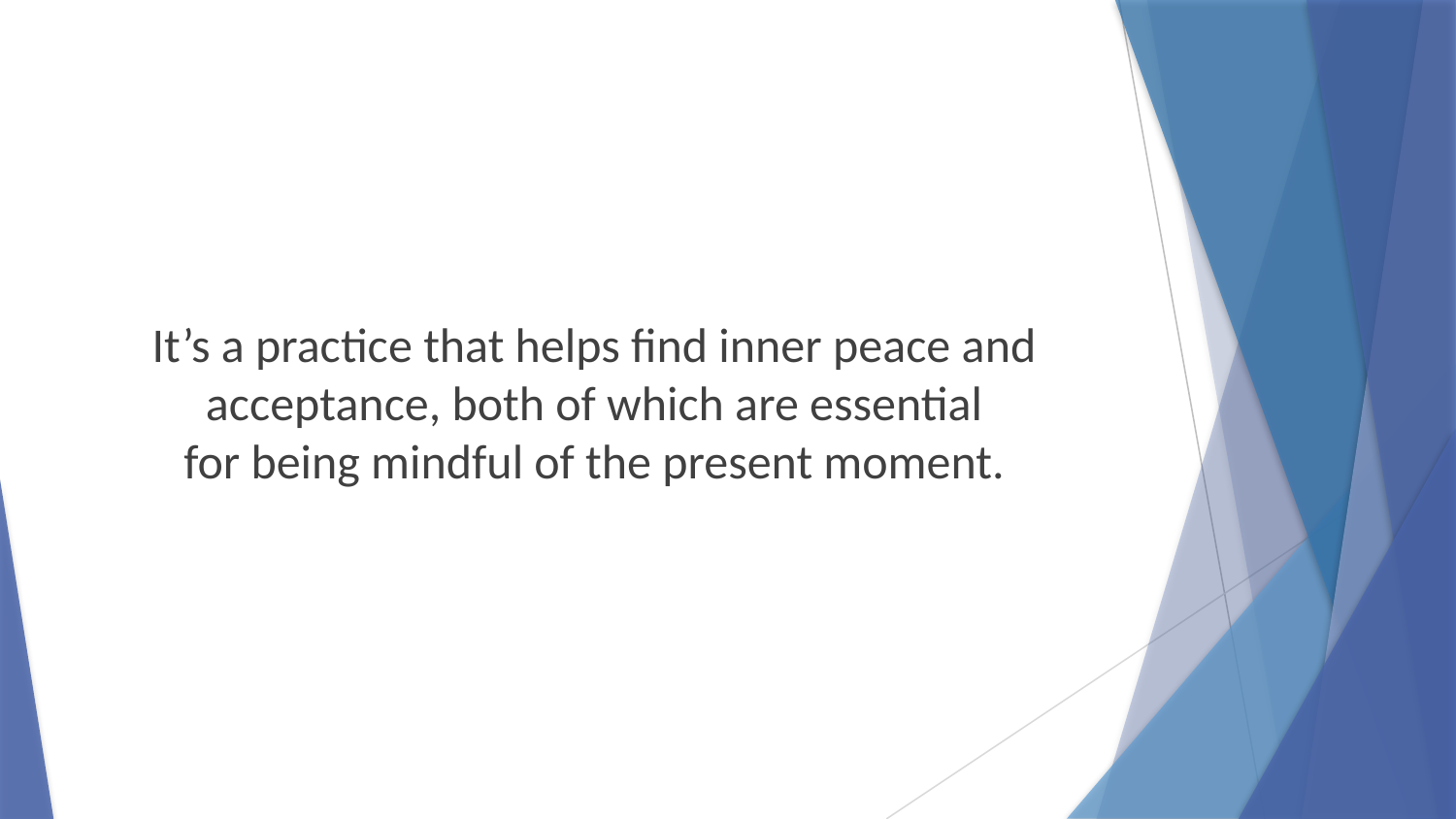

It’s a practice that helps find inner peace and acceptance, both of which are essential
for being mindful of the present moment.